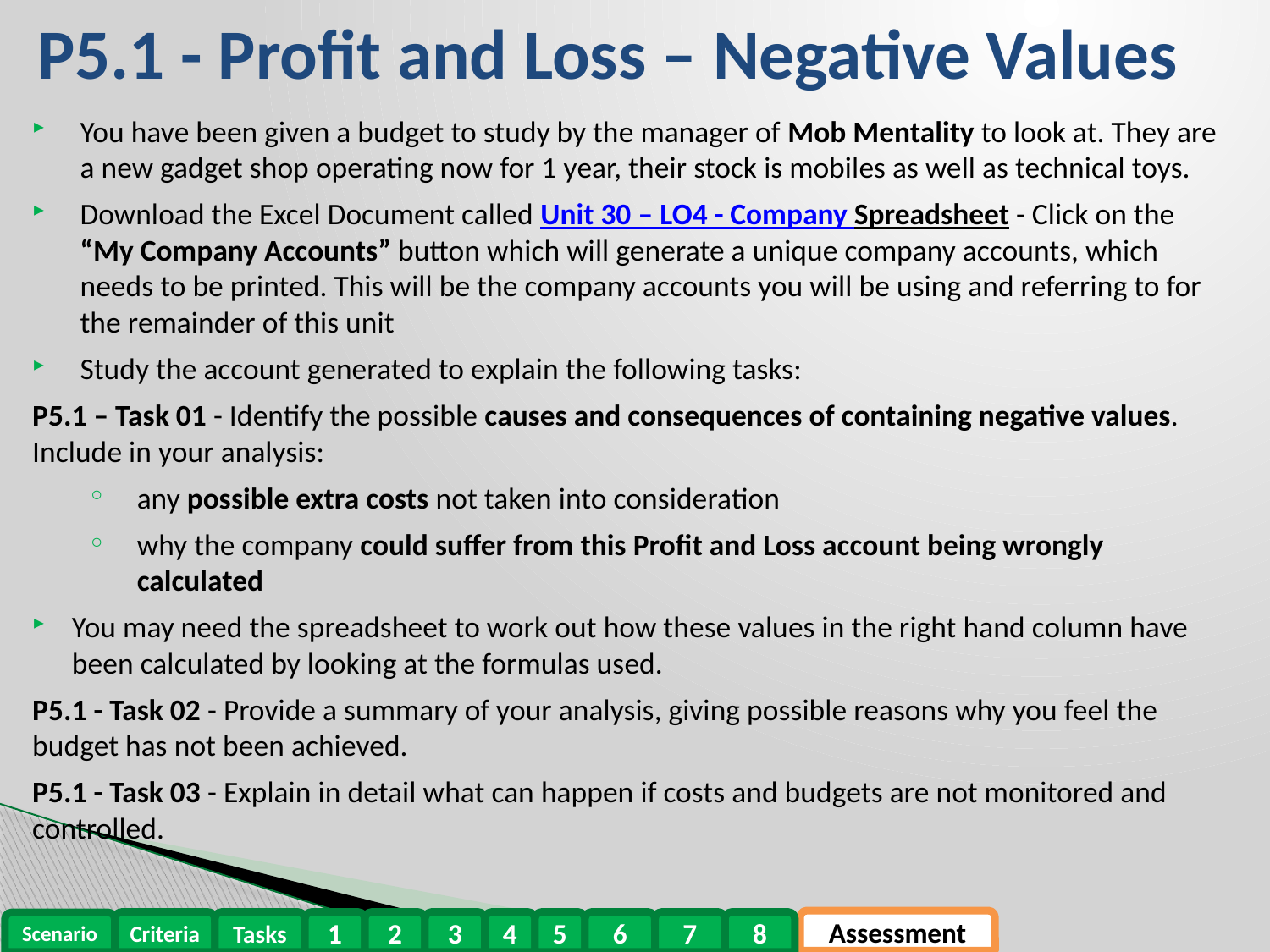

P5.1 - Profit and Loss – Negative Values
You have been given a budget to study by the manager of Mob Mentality to look at. They are a new gadget shop operating now for 1 year, their stock is mobiles as well as technical toys.
Download the Excel Document called Unit 30 – LO4 - Company Spreadsheet - Click on the “My Company Accounts” button which will generate a unique company accounts, which needs to be printed. This will be the company accounts you will be using and referring to for the remainder of this unit
Study the account generated to explain the following tasks:
P5.1 – Task 01 - Identify the possible causes and consequences of containing negative values. Include in your analysis:
any possible extra costs not taken into consideration
why the company could suffer from this Profit and Loss account being wrongly calculated
You may need the spreadsheet to work out how these values in the right hand column have been calculated by looking at the formulas used.
P5.1 - Task 02 - Provide a summary of your analysis, giving possible reasons why you feel the budget has not been achieved.
P5.1 - Task 03 - Explain in detail what can happen if costs and budgets are not monitored and controlled.